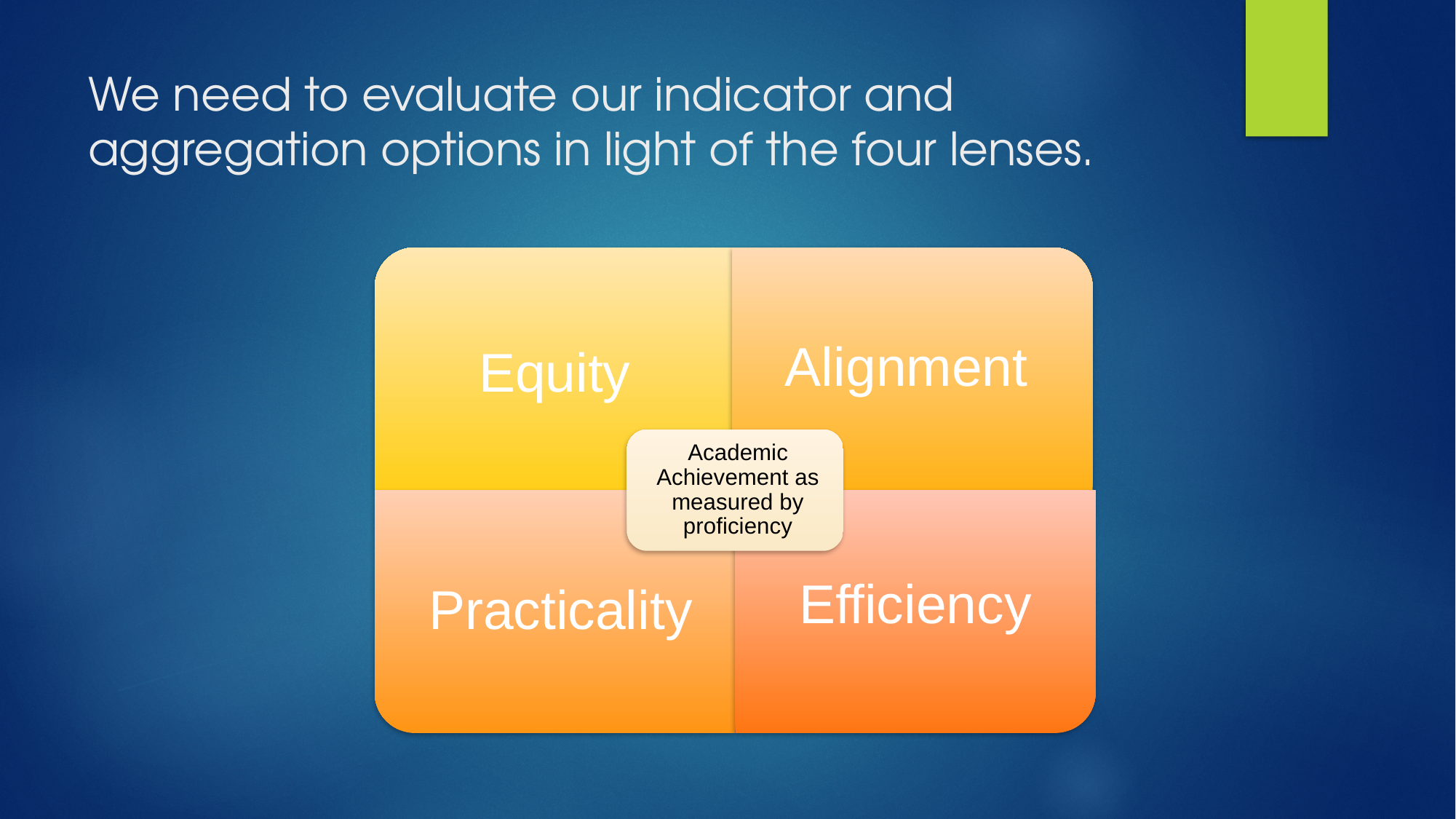

# We need to evaluate our indicator and aggregation options in light of the four lenses.
Equity
Alignment
Practicality
Efficiency
Academic Achievement as measured by proficiency